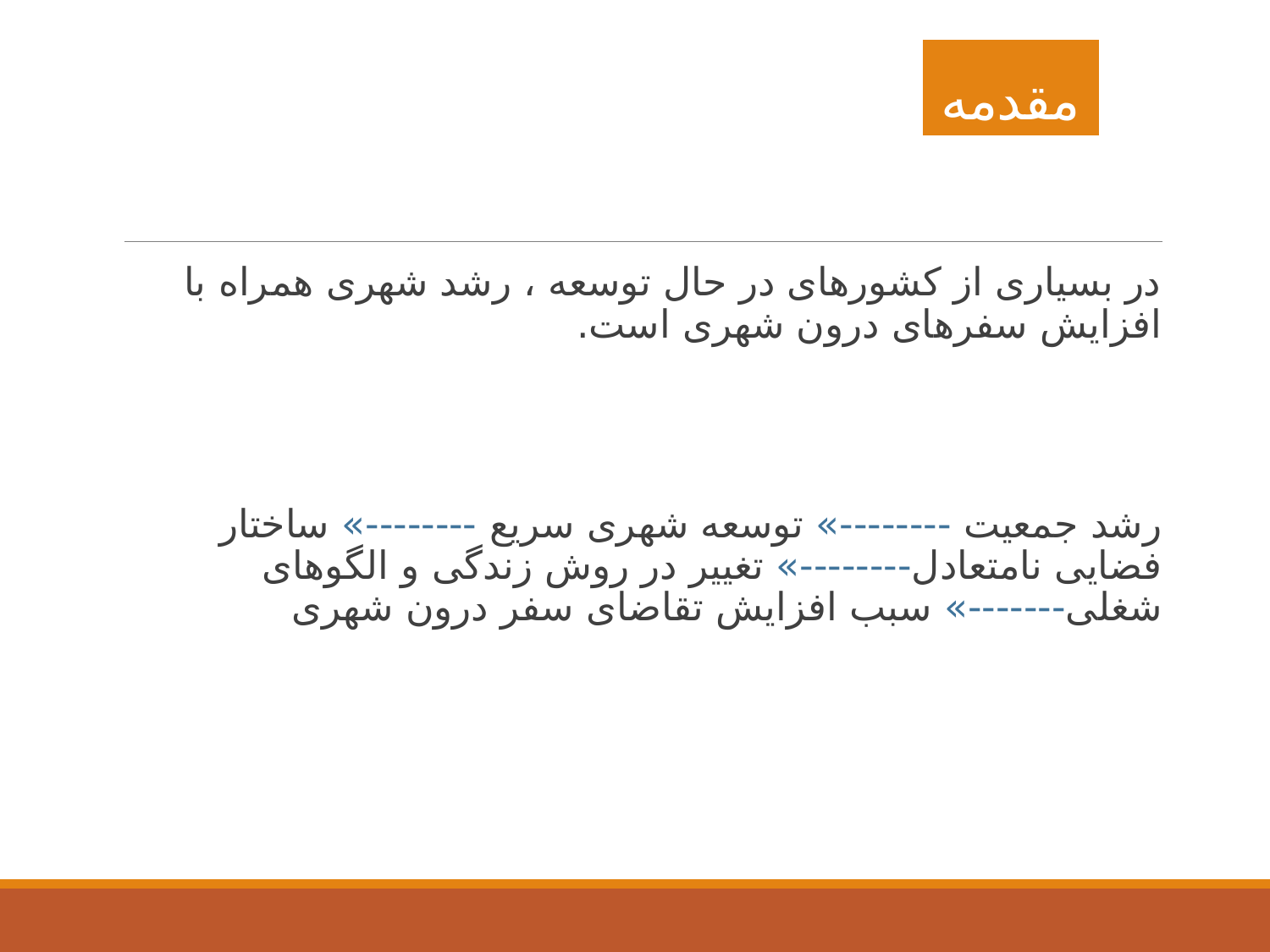

# مقدمه
در بسیاری از کشورهای در حال توسعه ، رشد شهری همراه با افزایش سفرهای درون شهری است.

رشد جمعیت --------» توسعه شهری سریع --------» ساختار فضایی نامتعادل--------» تغییر در روش زندگی و الگوهای شغلی-------» سبب افزایش تقاضای سفر درون شهری